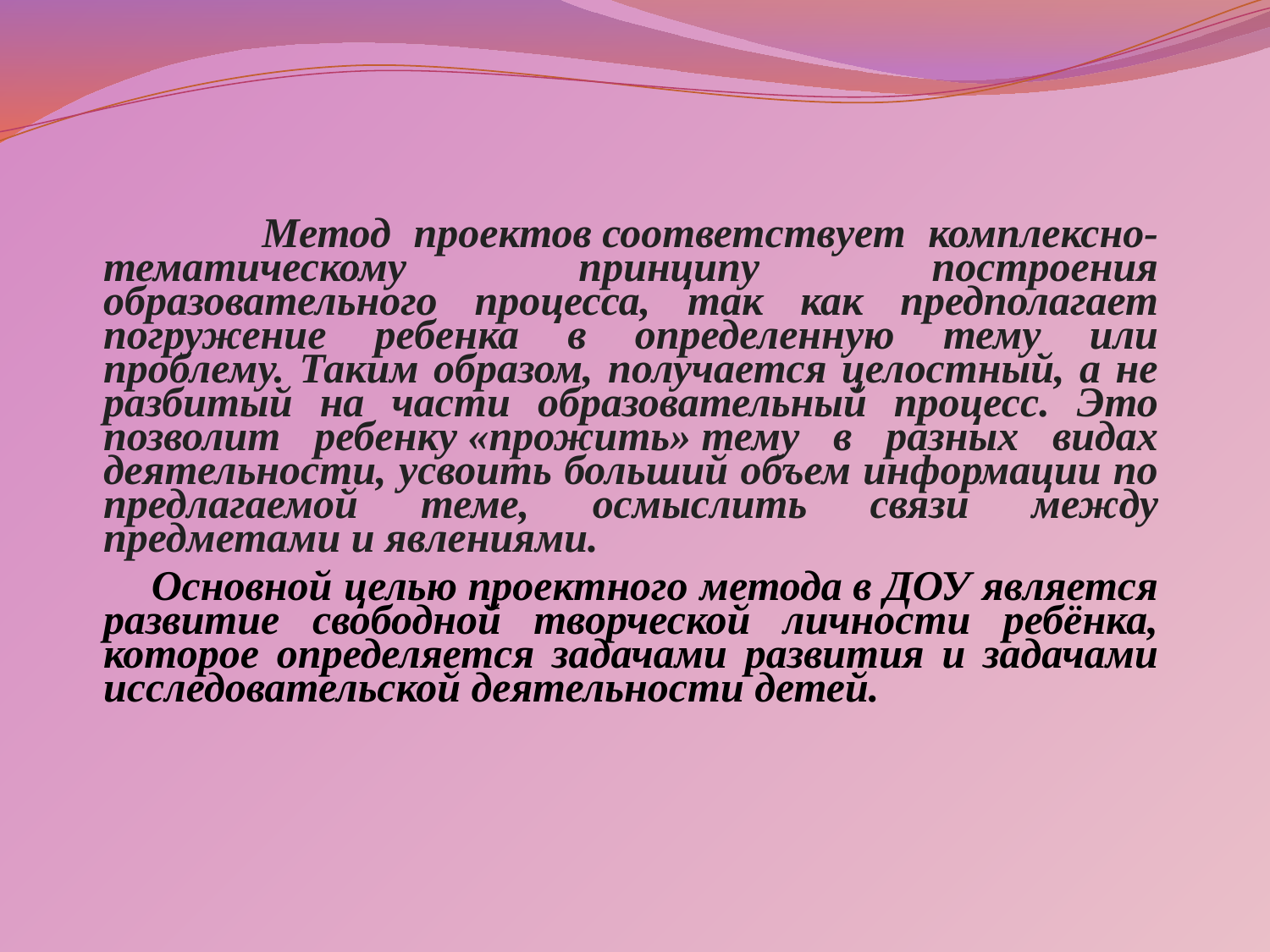

Метод проектов соответствует комплексно-тематическому принципу построения образовательного процесса, так как предполагает погружение ребенка в определенную тему или проблему. Таким образом, получается целостный, а не разбитый на части образовательный процесс. Это позволит ребенку «прожить» тему в разных видах деятельности, усвоить больший объем информации по предлагаемой теме, осмыслить связи между предметами и явлениями.
    Основной целью проектного метода в ДОУ является развитие свободной творческой личности ребёнка, которое определяется задачами развития и задачами исследовательской деятельности детей.